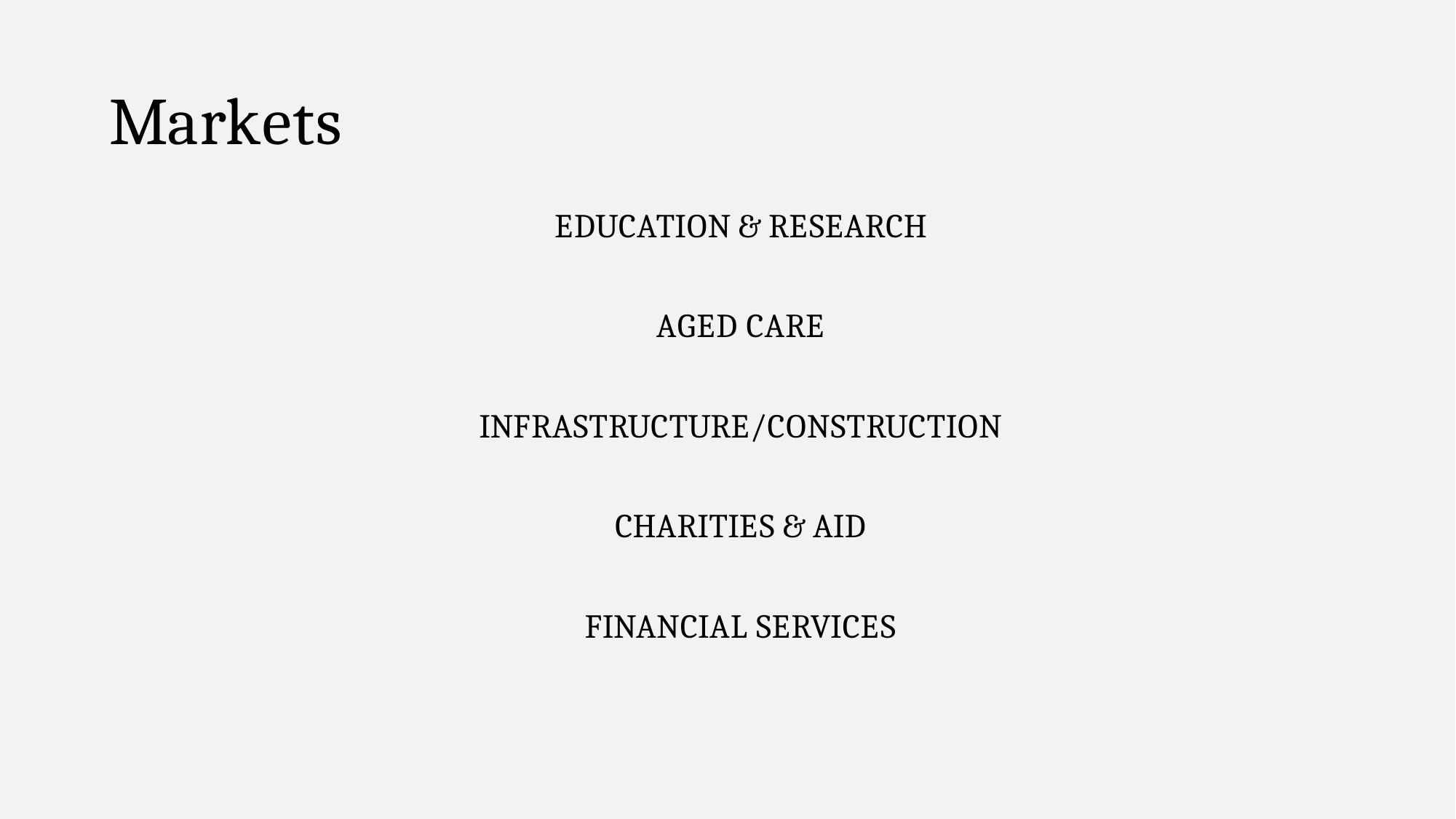

# Markets
EDUCATION & RESEARCH

AGED CARE

INFRASTRUCTURE/CONSTRUCTION

CHARITIES & AID

FINANCIAL SERVICES